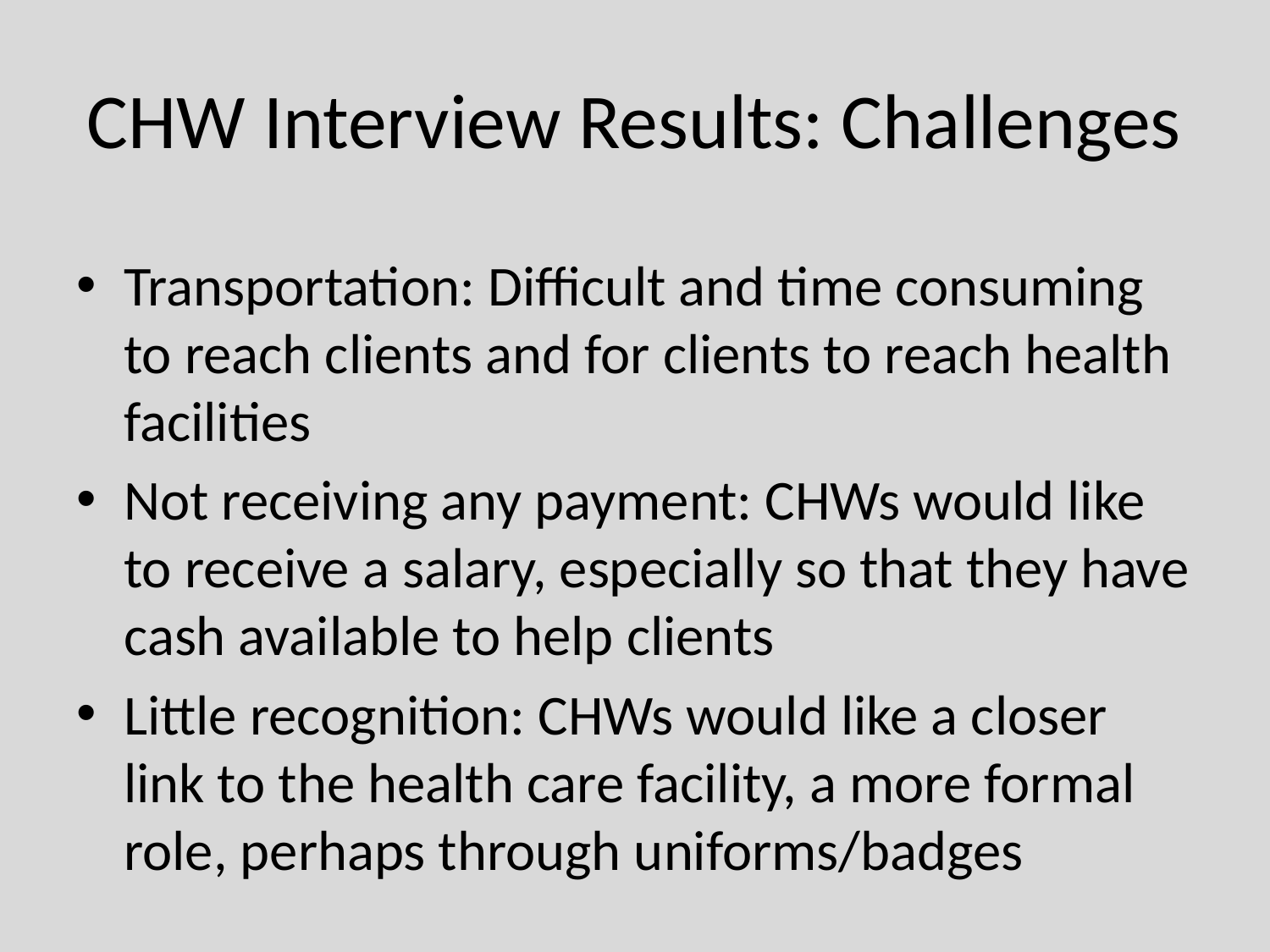

# CHW Interview Results: Challenges
Transportation: Difficult and time consuming to reach clients and for clients to reach health facilities
Not receiving any payment: CHWs would like to receive a salary, especially so that they have cash available to help clients
Little recognition: CHWs would like a closer link to the health care facility, a more formal role, perhaps through uniforms/badges